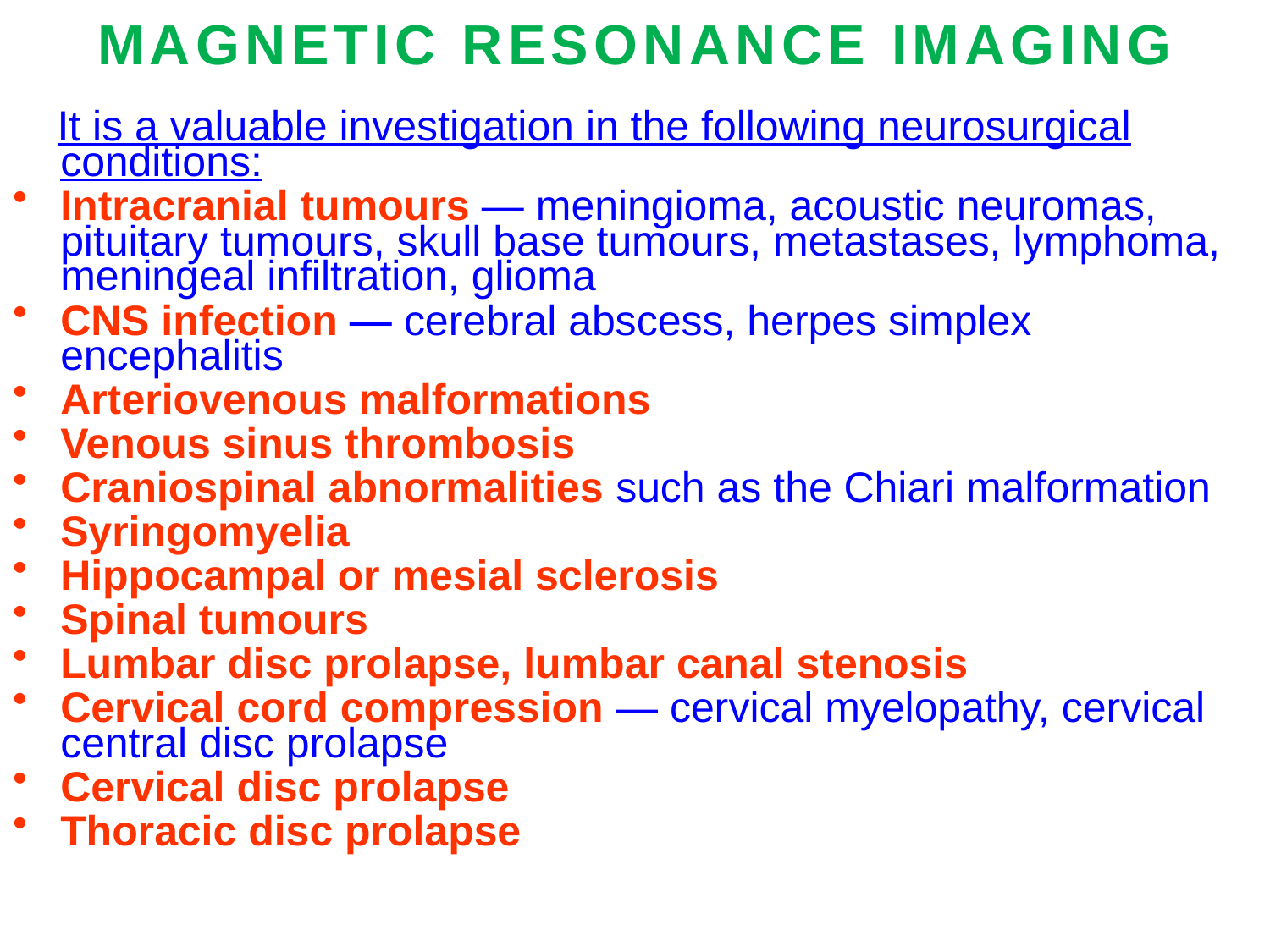

# MAGNETIC RESONANCE IMAGING
     It is a valuable investigation in the following neurosurgical conditions:
Intracranial tumours — meningioma, acoustic neuromas, pituitary tumours, skull base tumours, metastases, lymphoma, meningeal infiltration, glioma
CNS infection — cerebral abscess, herpes simplex encephalitis
Arteriovenous malformations
Venous sinus thrombosis
Craniospinal abnormalities such as the Chiari malformation
Syringomyelia
Hippocampal or mesial sclerosis
Spinal tumours
Lumbar disc prolapse, lumbar canal stenosis
Cervical cord compression — cervical myelopathy, cervical central disc prolapse
Cervical disc prolapse
Thoracic disc prolapse